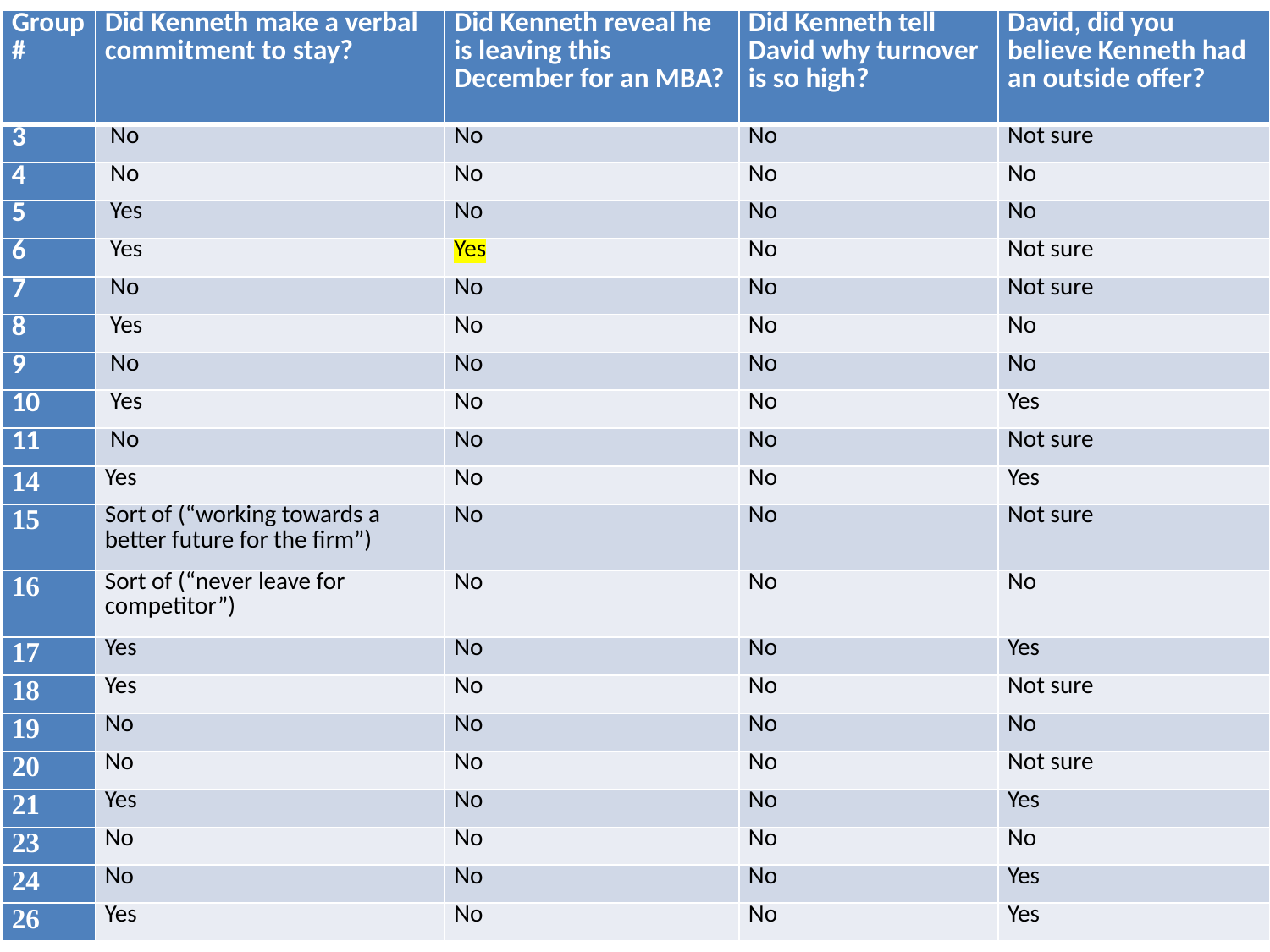

| Group # | Did Kenneth make a verbal commitment to stay? | Did Kenneth reveal he is leaving this December for an MBA? | Did Kenneth tell David why turnover is so high? | David, did you believe Kenneth had an outside offer? |
| --- | --- | --- | --- | --- |
| 3 | No | No | No | Not sure |
| 4 | No | No | No | No |
| 5 | Yes | No | No | No |
| 6 | Yes | Yes | No | Not sure |
| 7 | No | No | No | Not sure |
| 8 | Yes | No | No | No |
| 9 | No | No | No | No |
| 10 | Yes | No | No | Yes |
| 11 | No | No | No | Not sure |
| 14 | Yes | No | No | Yes |
| 15 | Sort of (“working towards a better future for the firm”) | No | No | Not sure |
| 16 | Sort of (“never leave for competitor”) | No | No | No |
| 17 | Yes | No | No | Yes |
| 18 | Yes | No | No | Not sure |
| 19 | No | No | No | No |
| 20 | No | No | No | Not sure |
| 21 | Yes | No | No | Yes |
| 23 | No | No | No | No |
| 24 | No | No | No | Yes |
| 26 | Yes | No | No | Yes |